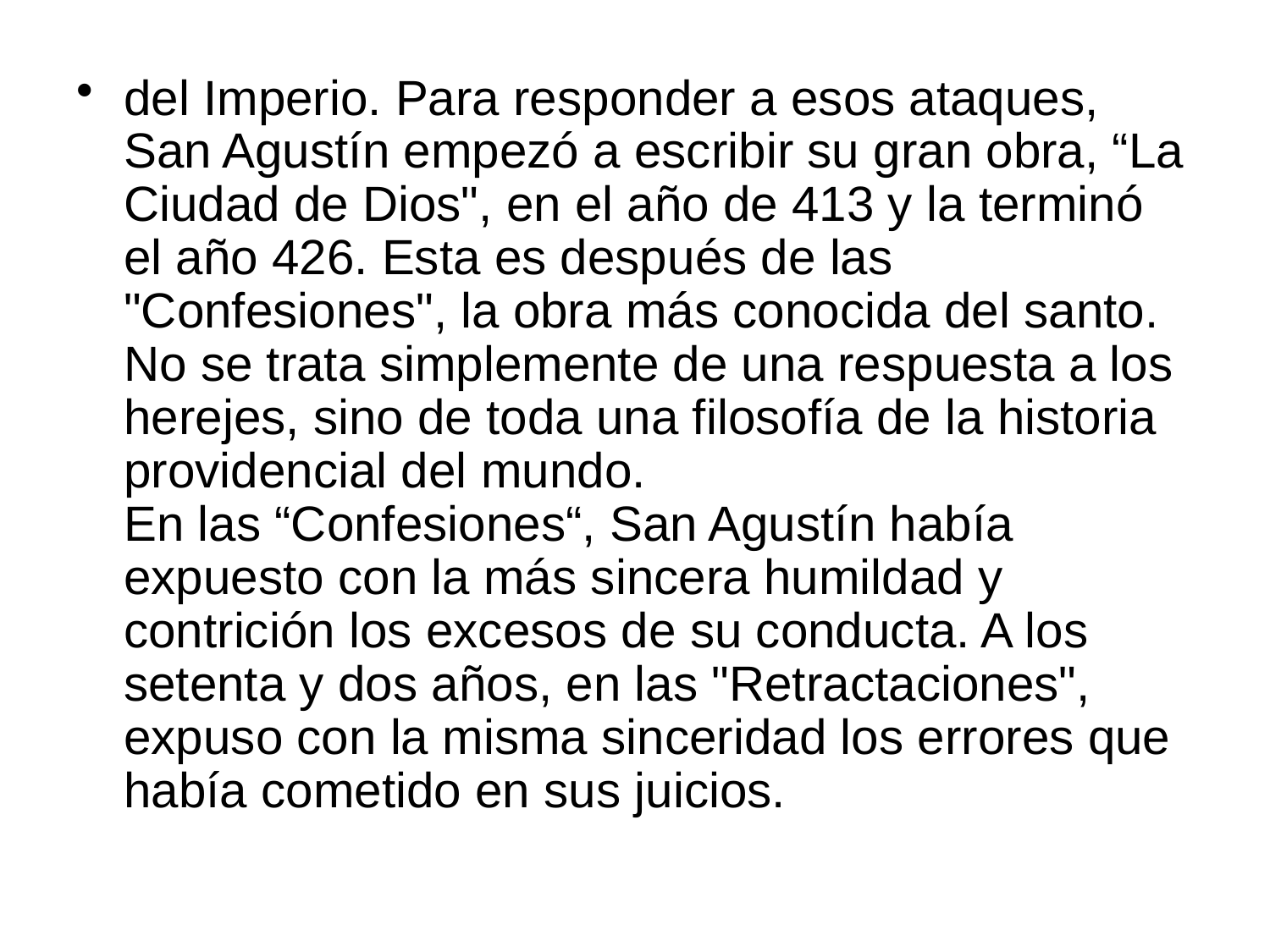

del Imperio. Para responder a esos ataques, San Agustín empezó a escribir su gran obra, “La Ciudad de Dios", en el año de 413 y la terminó el año 426. Esta es después de las "Confesiones", la obra más conocida del santo. No se trata simplemente de una respuesta a los herejes, sino de toda una filosofía de la historia providencial del mundo.
En las “Confesiones“, San Agustín había expuesto con la más sincera humildad y contrición los excesos de su conducta. A los setenta y dos años, en las "Retractaciones", expuso con la misma sinceridad los errores que había cometido en sus juicios.